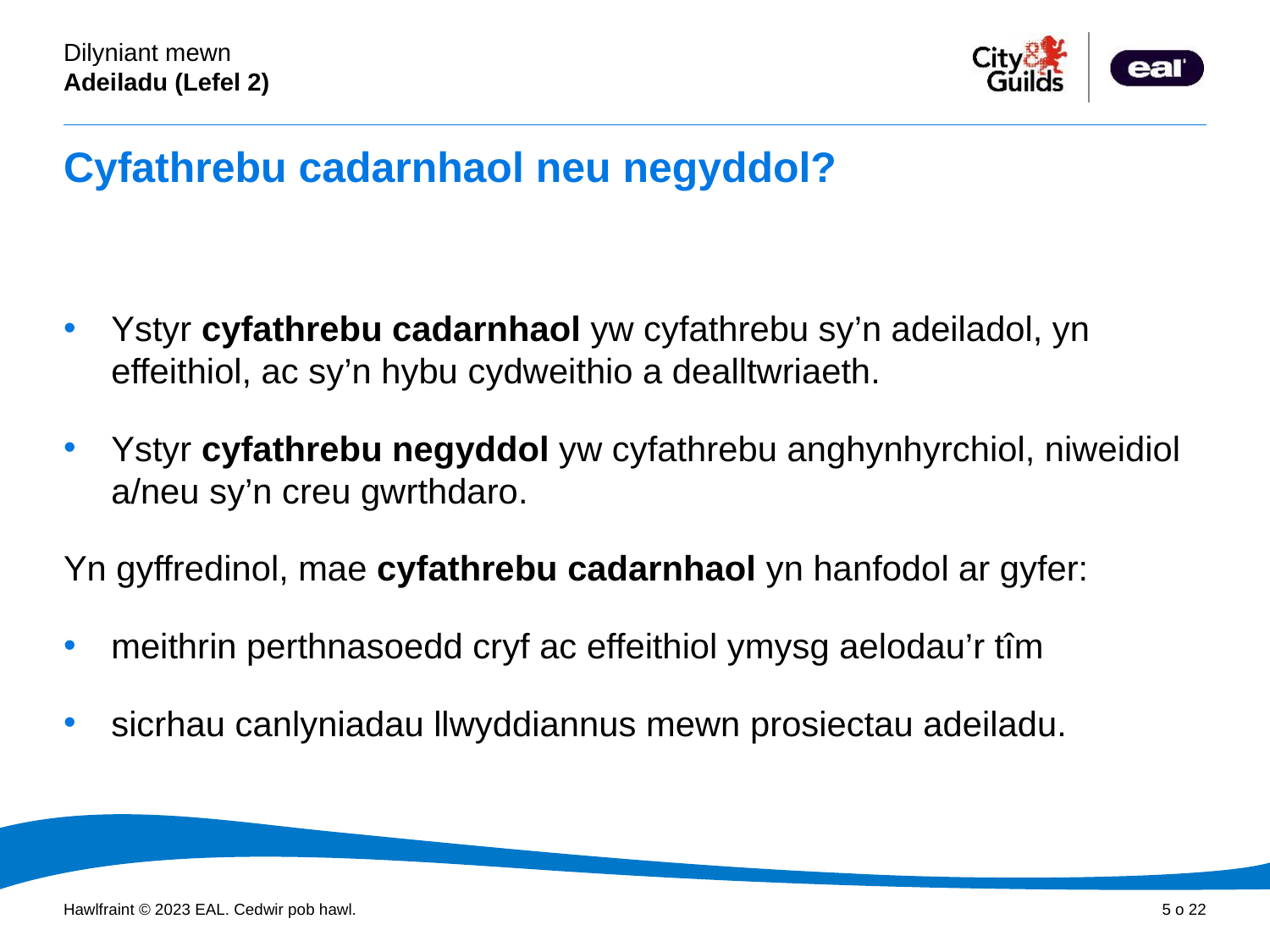

# Cyfathrebu cadarnhaol neu negyddol?
Ystyr cyfathrebu cadarnhaol yw cyfathrebu sy’n adeiladol, yn effeithiol, ac sy’n hybu cydweithio a dealltwriaeth.
Ystyr cyfathrebu negyddol yw cyfathrebu anghynhyrchiol, niweidiol a/neu sy’n creu gwrthdaro.
Yn gyffredinol, mae cyfathrebu cadarnhaol yn hanfodol ar gyfer:
meithrin perthnasoedd cryf ac effeithiol ymysg aelodau’r tîm
sicrhau canlyniadau llwyddiannus mewn prosiectau adeiladu.